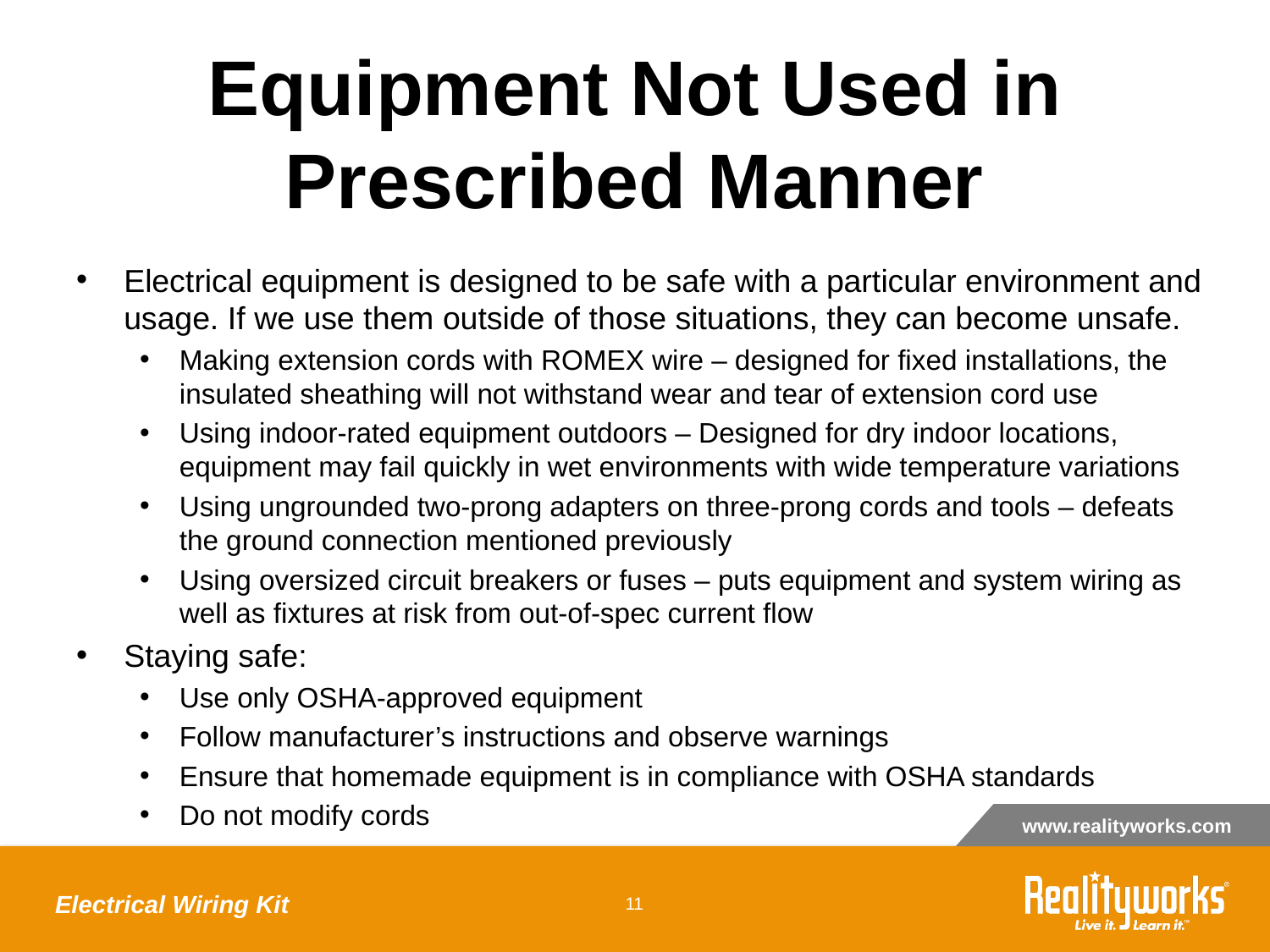

# Equipment Not Used in Prescribed Manner
Electrical equipment is designed to be safe with a particular environment and usage. If we use them outside of those situations, they can become unsafe.
Making extension cords with ROMEX wire – designed for fixed installations, the insulated sheathing will not withstand wear and tear of extension cord use
Using indoor-rated equipment outdoors – Designed for dry indoor locations, equipment may fail quickly in wet environments with wide temperature variations
Using ungrounded two-prong adapters on three-prong cords and tools – defeats the ground connection mentioned previously
Using oversized circuit breakers or fuses – puts equipment and system wiring as well as fixtures at risk from out-of-spec current flow
Staying safe:
Use only OSHA-approved equipment
Follow manufacturer’s instructions and observe warnings
Ensure that homemade equipment is in compliance with OSHA standards
Do not modify cords
Electrical Wiring Kit
11